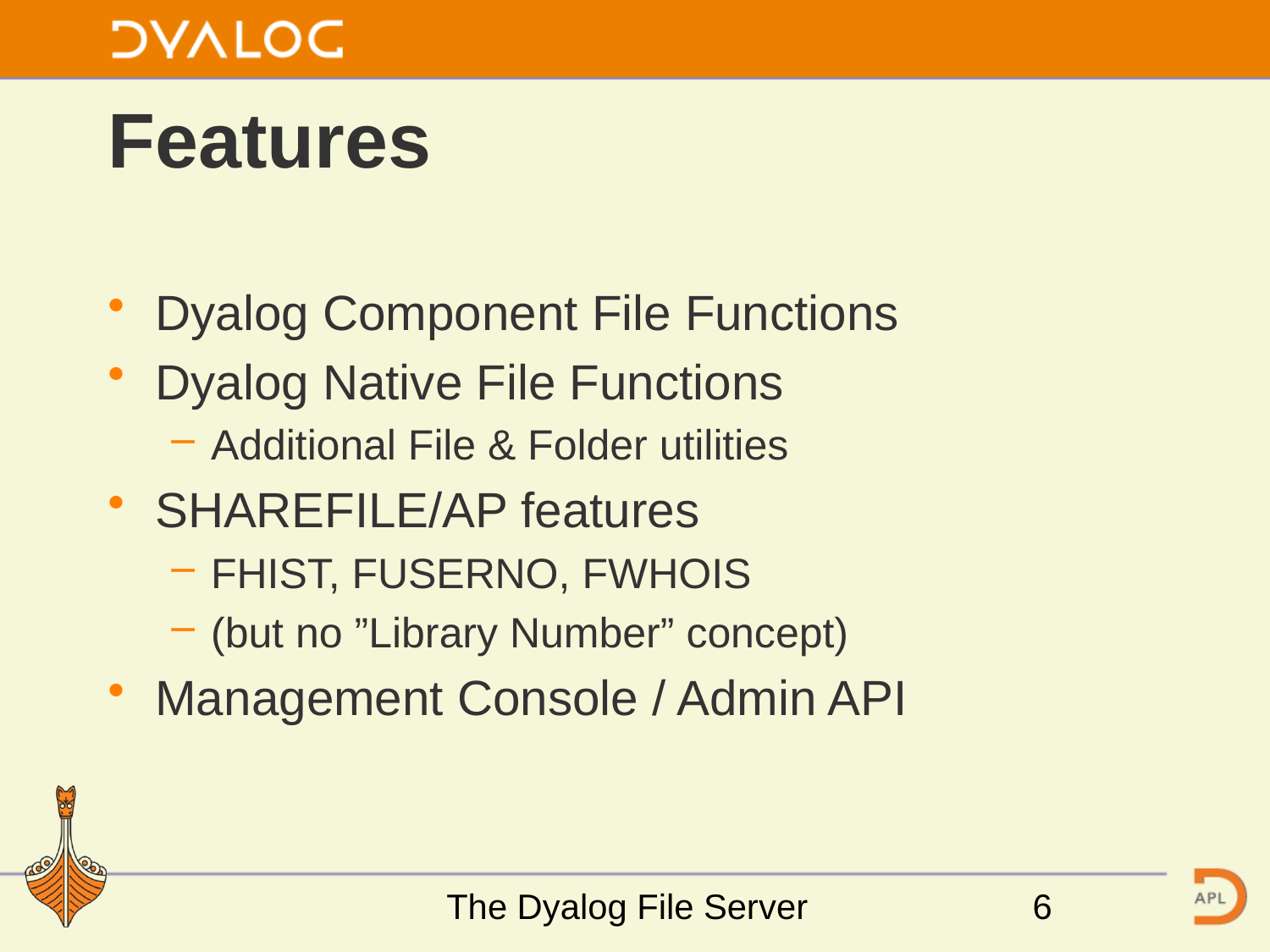

# Features
Dyalog Component File Functions
Dyalog Native File Functions
Additional File & Folder utilities
SHAREFILE/AP features
FHIST, FUSERNO, FWHOIS
(but no ”Library Number” concept)
Management Console / Admin API

The Dyalog File Server
6